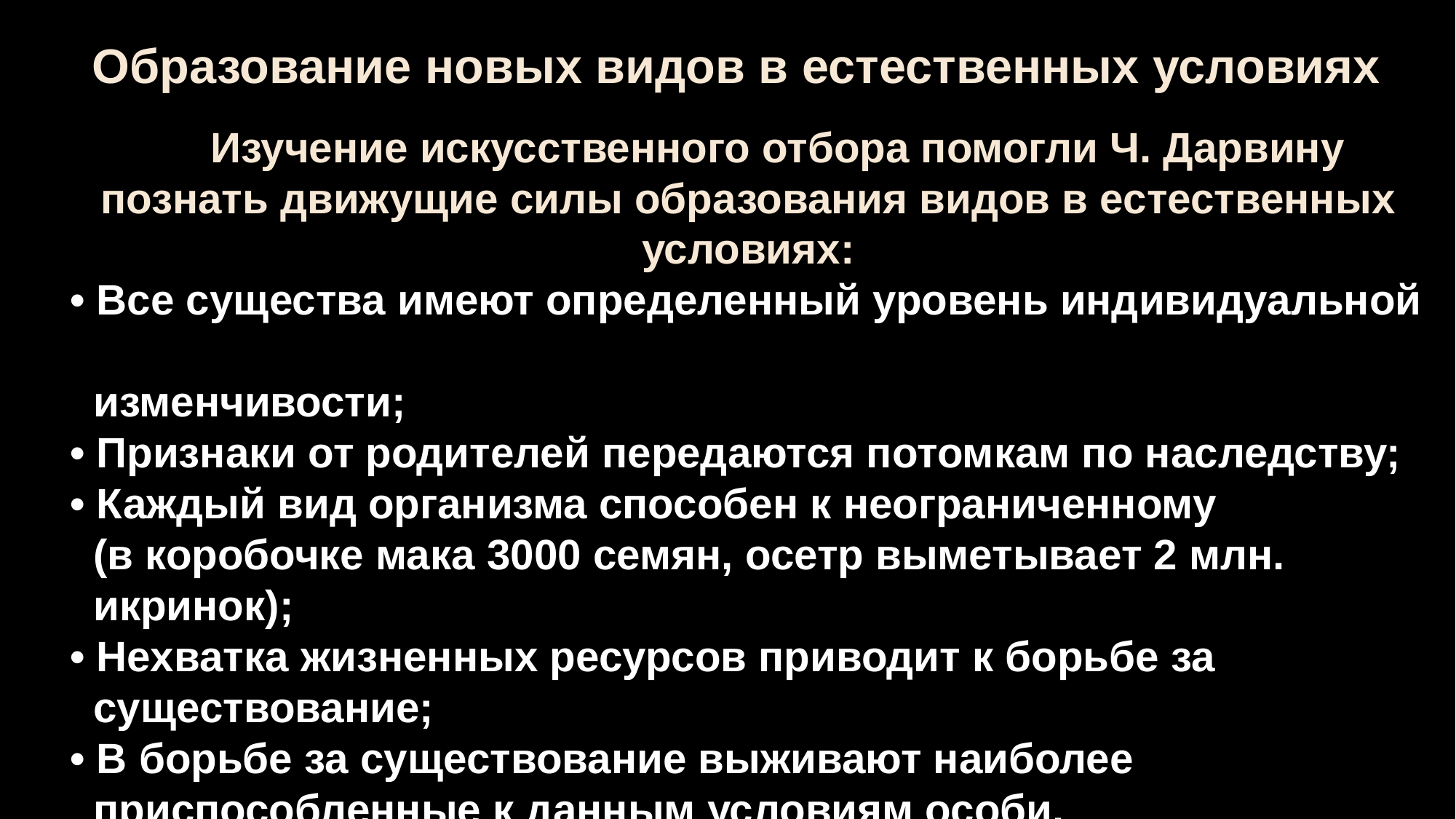

Образование новых видов в естественных условиях
     Изучение искусственного отбора помогли Ч. Дарвину познать движущие силы образования видов в естественных условиях:
• Все существа имеют определенный уровень индивидуальной
  изменчивости;
• Признаки от родителей передаются потомкам по наследству;
• Каждый вид организма способен к неограниченному
  (в коробочке мака 3000 семян, осетр выметывает 2 млн.
  икринок);
• Нехватка жизненных ресурсов приводит к борьбе за
  существование;
• В борьбе за существование выживают наиболее
  приспособленные к данным условиям особи.